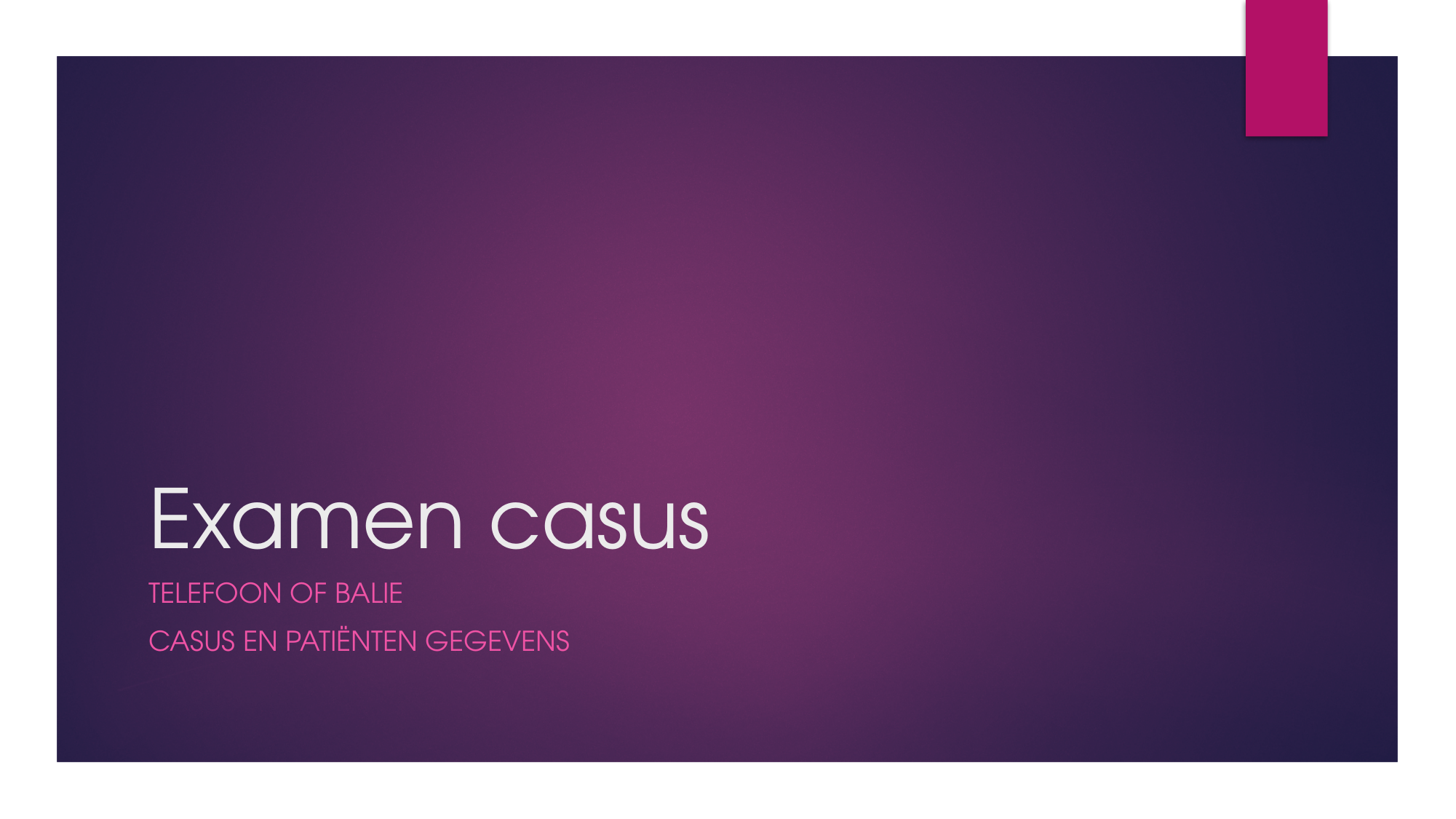

# Examen casus
Telefoon of balie
Casus en patiënten gegevens